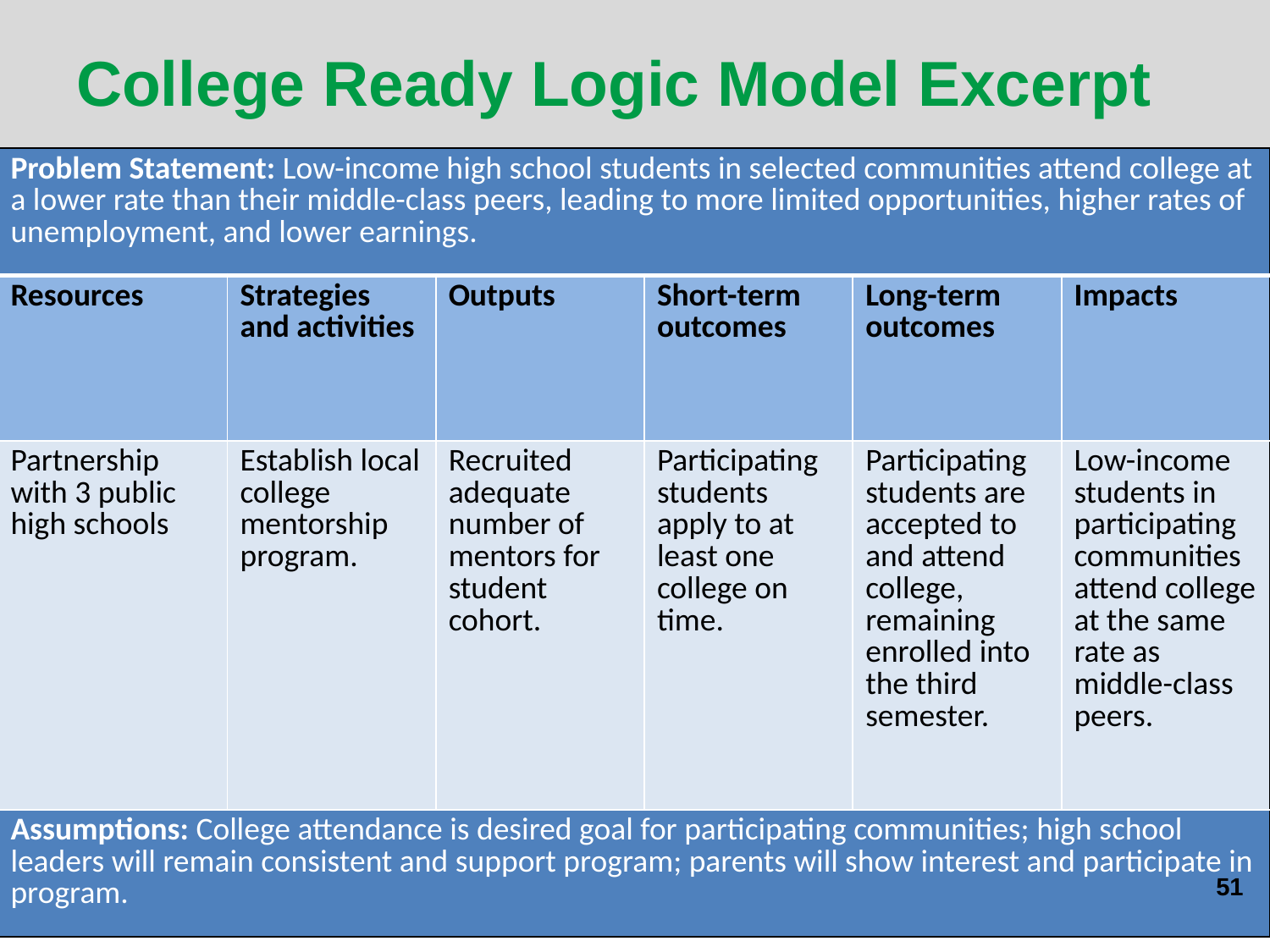

# College Ready Logic Model Excerpt
| Problem Statement: Low-income high school students in selected communities attend college at a lower rate than their middle-class peers, leading to more limited opportunities, higher rates of unemployment, and lower earnings. |  |  |  |  |  |
| --- | --- | --- | --- | --- | --- |
| Resources | Strategies and activities | Outputs | Short-term outcomes | Long-term outcomes | Impacts |
| Partnership with 3 public high schools | Establish local college mentorship program. | Recruited adequate number of mentors for student cohort. | Participating students apply to at least one college on time. | Participating students are accepted to and attend college, remaining enrolled into the third semester. | Low-income students in participating communities attend college at the same rate as middle-class peers. |
| Assumptions: College attendance is desired goal for participating communities; high school leaders will remain consistent and support program; parents will show interest and participate in program. |  |  |  |  |  |

51